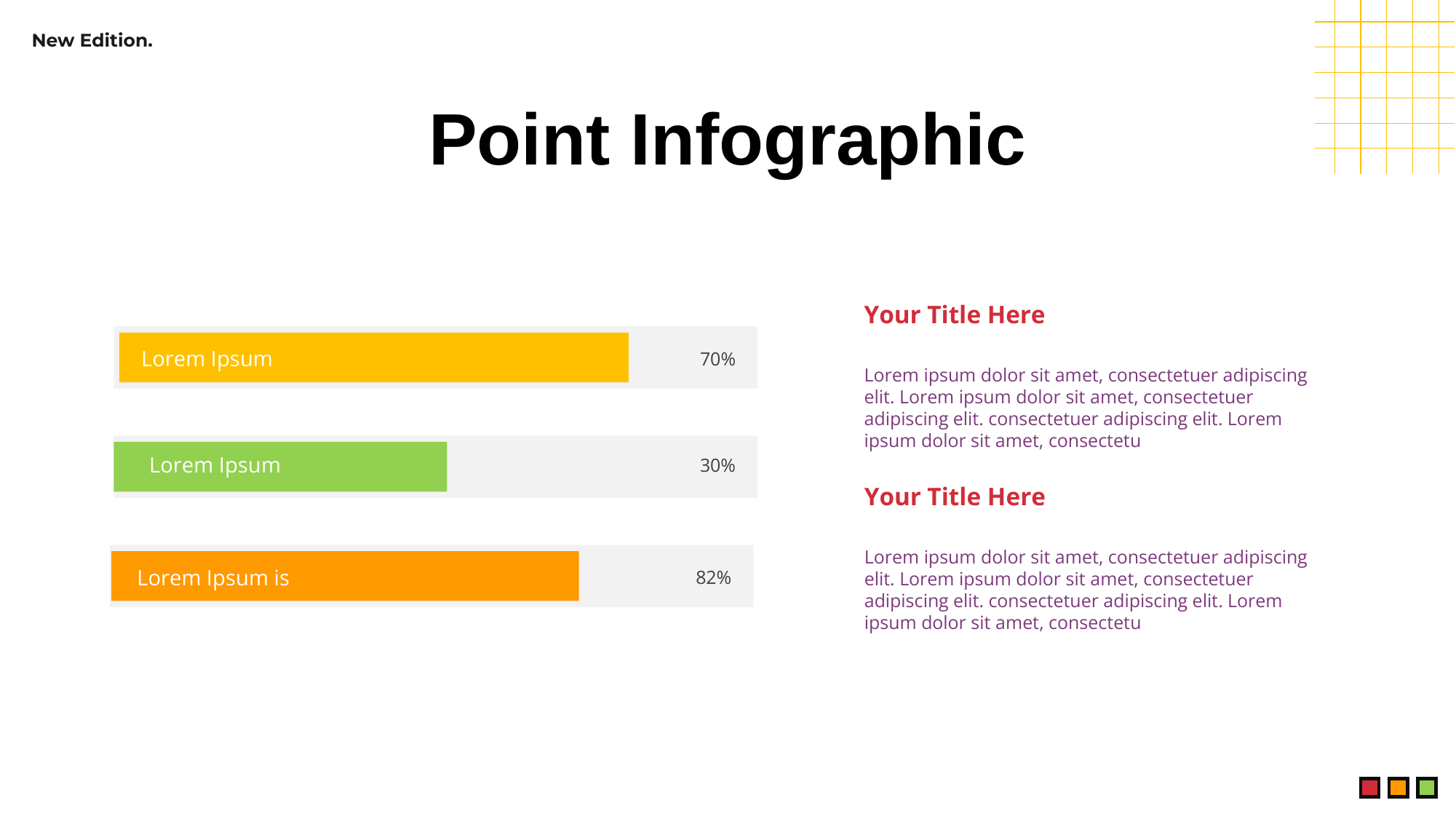

New Edition.

Point Infographic

Your Title Here

Lorem Ipsum

70%
Lorem ipsum dolor sit amet, consectetuer adipiscing elit. Lorem ipsum dolor sit amet, consectetuer adipiscing elit. consectetuer adipiscing elit. Lorem ipsum dolor sit amet, consectetu
Lorem Ipsum
30%
Your Title Here
Lorem ipsum dolor sit amet, consectetuer adipiscing elit. Lorem ipsum dolor sit amet, consectetuer adipiscing elit. consectetuer adipiscing elit. Lorem ipsum dolor sit amet, consectetu
Lorem Ipsum is
82%